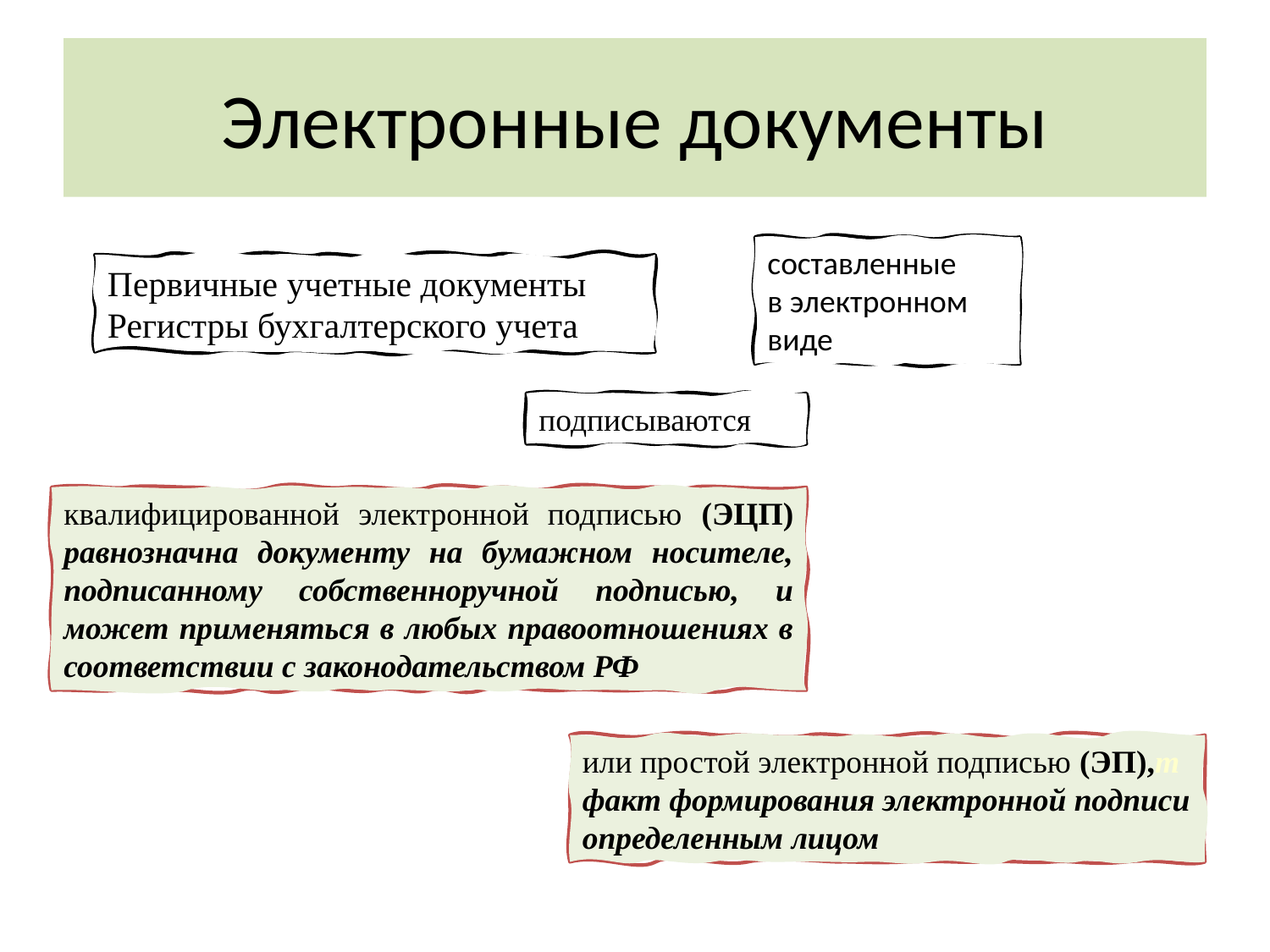

# Электронные документы
составленные
в электронном виде
Первичные учетные документы
Регистры бухгалтерского учета
подписываются
квалифицированной электронной подписью (ЭЦП) равнозначна документу на бумажном носителе, подписанному собственноручной подписью, и может применяться в любых правоотношениях в соответствии с законодательством РФ

или простой электронной подписью (ЭП),т факт формирования электронной подписи определенным лицом